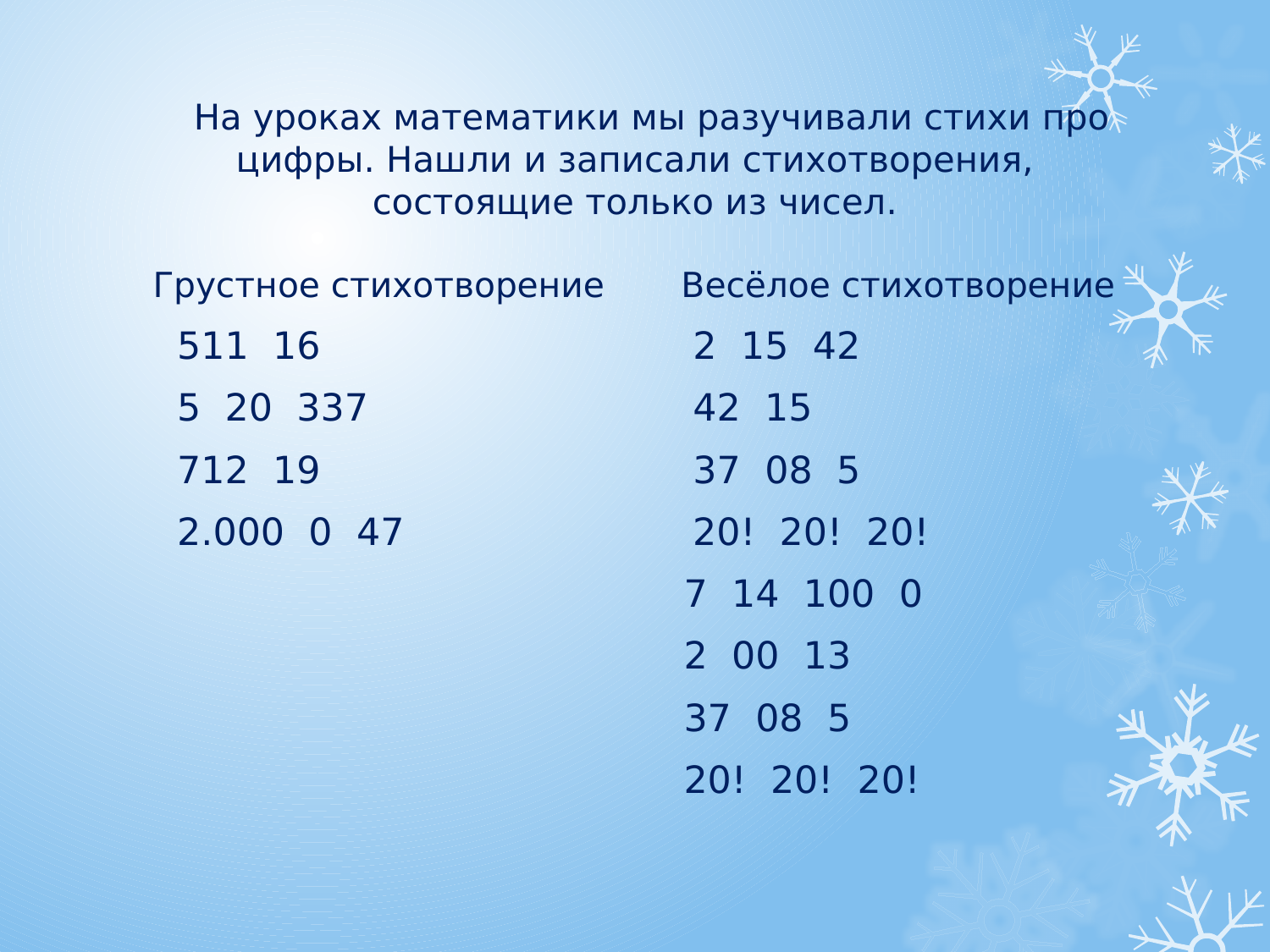

# На уроках математики мы разучивали стихи про цифры. Нашли и записали стихотворения, состоящие только из чисел.
Грустное стихотворение       Весёлое стихотворение
  511  16                               2  15  42
  5  20  337                           42  15
  712  19                               37  08  5
  2.000  0  47                        20!  20!  20!
                                            7  14  100  0
                                            2  00  13
                                            37  08  5
                                            20!  20!  20!